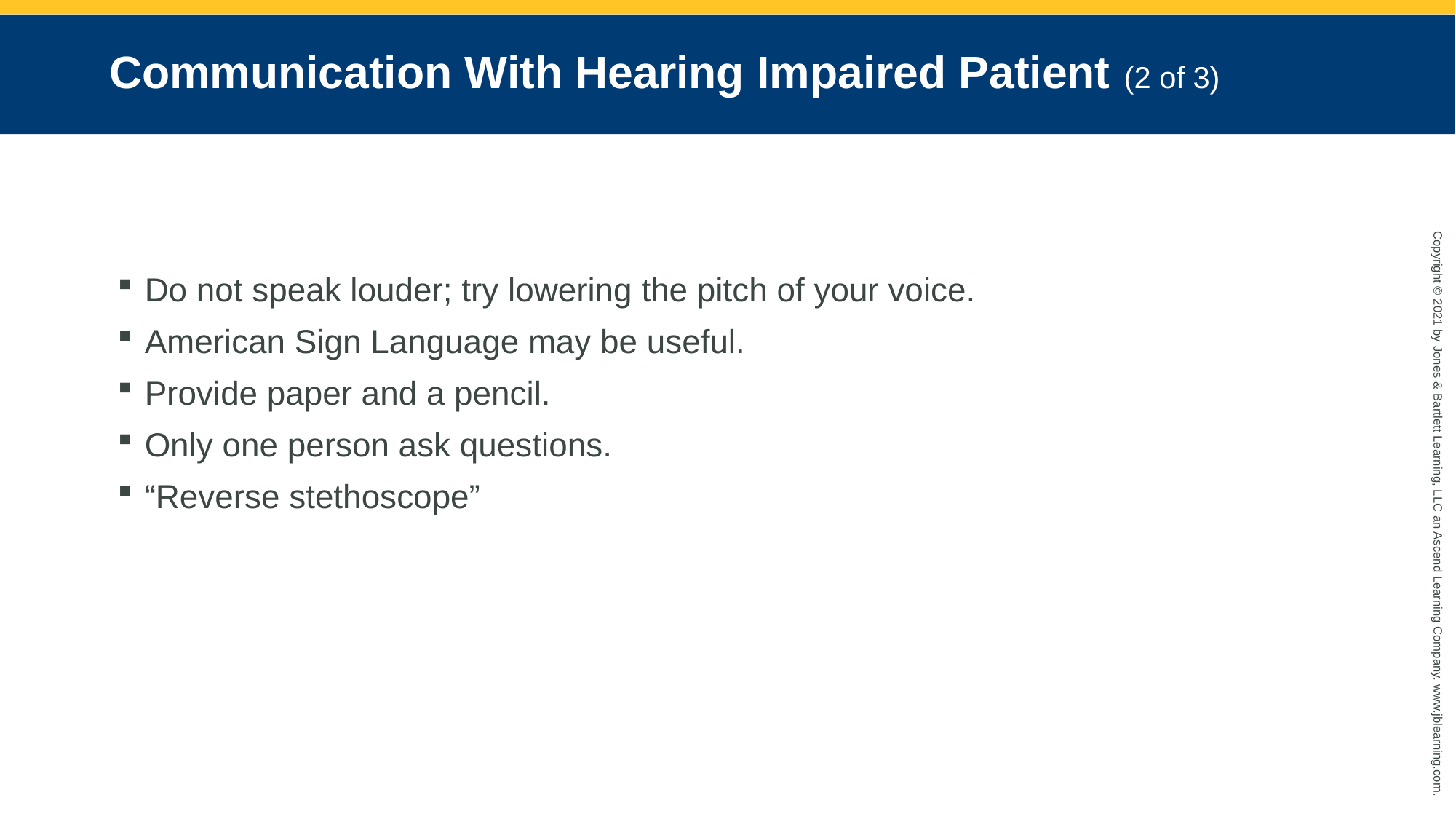

# Communication With Hearing Impaired Patient (2 of 3)
Do not speak louder; try lowering the pitch of your voice.
American Sign Language may be useful.
Provide paper and a pencil.
Only one person ask questions.
“Reverse stethoscope”